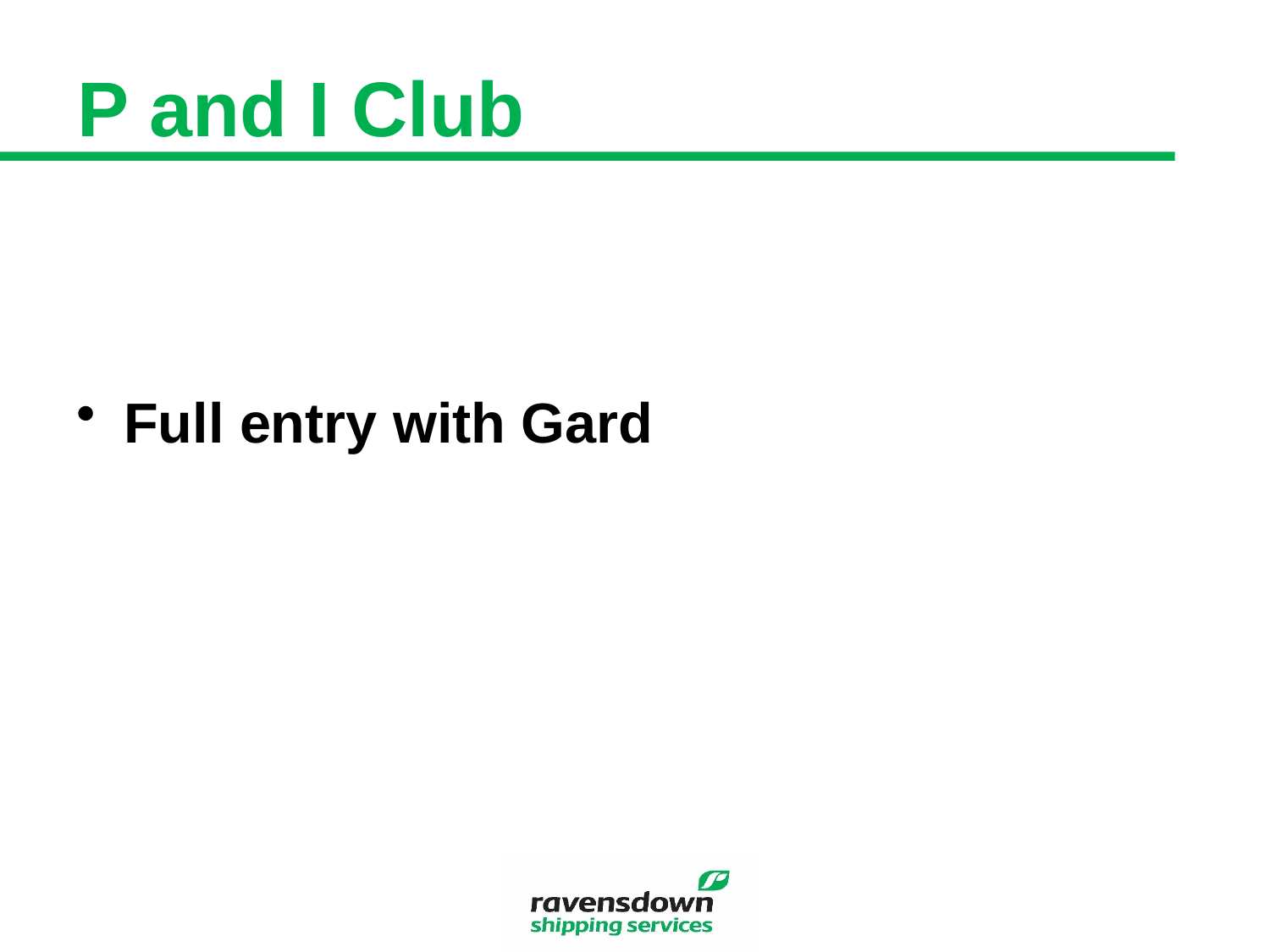

# P and I Club

Full entry with Gard